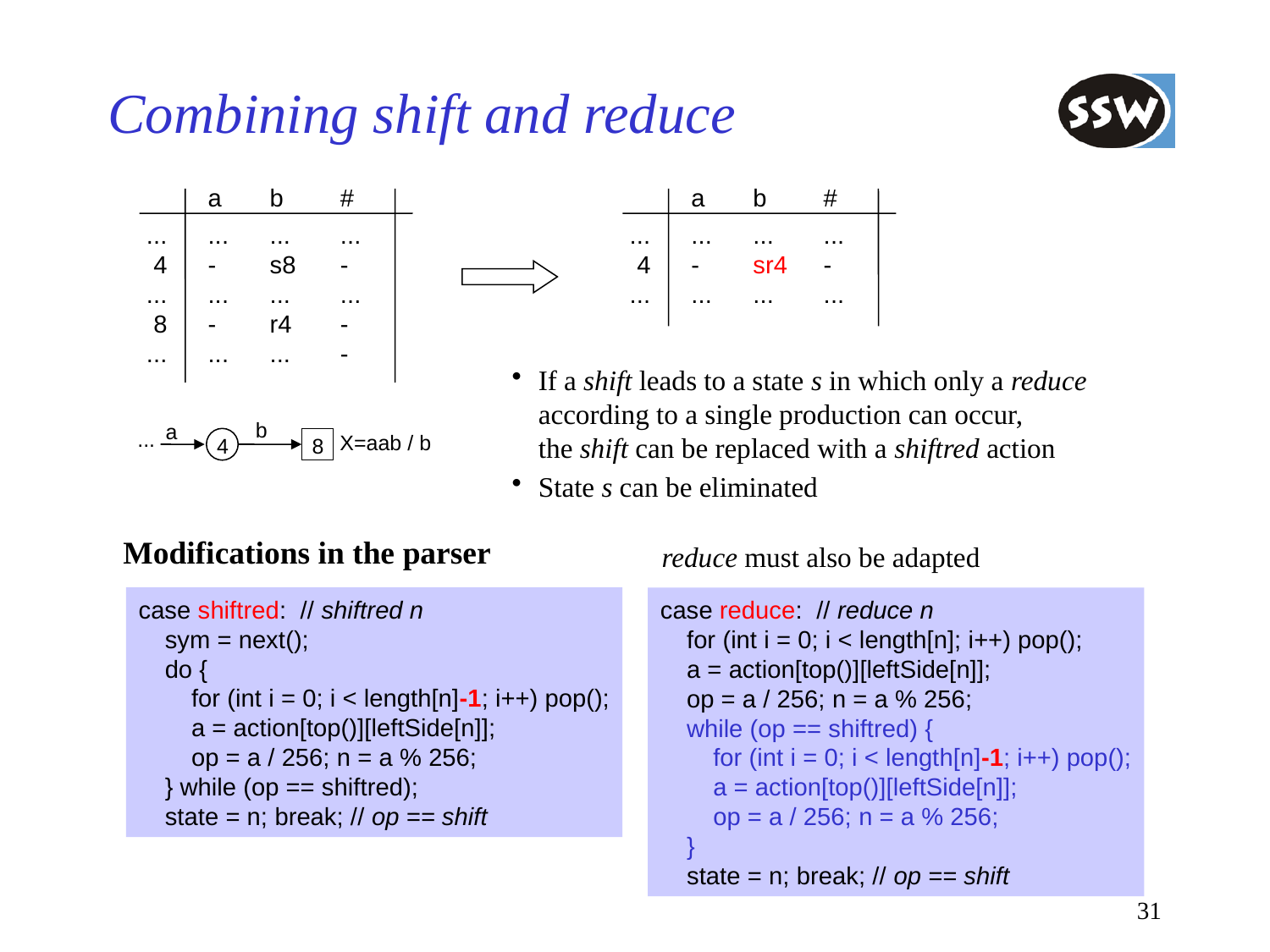

# Combining shift and reduce
		a	b	#
	...	...	...	...
	4	-	s8	-
	...	...	...	...
	8	-	r4	-
	...	...	...	-
		a	b	#
	...	...	...	...
	4	-	sr4	-
	...	...	...	...

If a shift leads to a state s in which only a reduce
according to a single production can occur,
the shift can be replaced with a shiftred action
State s can be eliminated

b
a
...

X=aab / b
4
8

Modifications in the parser
case shiftred:  // shiftred n
	sym = next();
	do {
		for (int i = 0; i < length[n]-1; i++) pop();
		a = action[top()][leftSide[n]];
		op = a / 256; n = a % 256;
	} while (op == shiftred);
	state = n; break; // op == shift
reduce must also be adapted
case reduce:  // reduce n
	for (int i = 0; i < length[n]; i++) pop();
	a = action[top()][leftSide[n]];
	op = a / 256; n = a % 256;
	while (op == shiftred) {
		for (int i = 0; i < length[n]-1; i++) pop();
		a = action[top()][leftSide[n]];
		op = a / 256; n = a % 256;
	}
	state = n; break; // op == shift
31